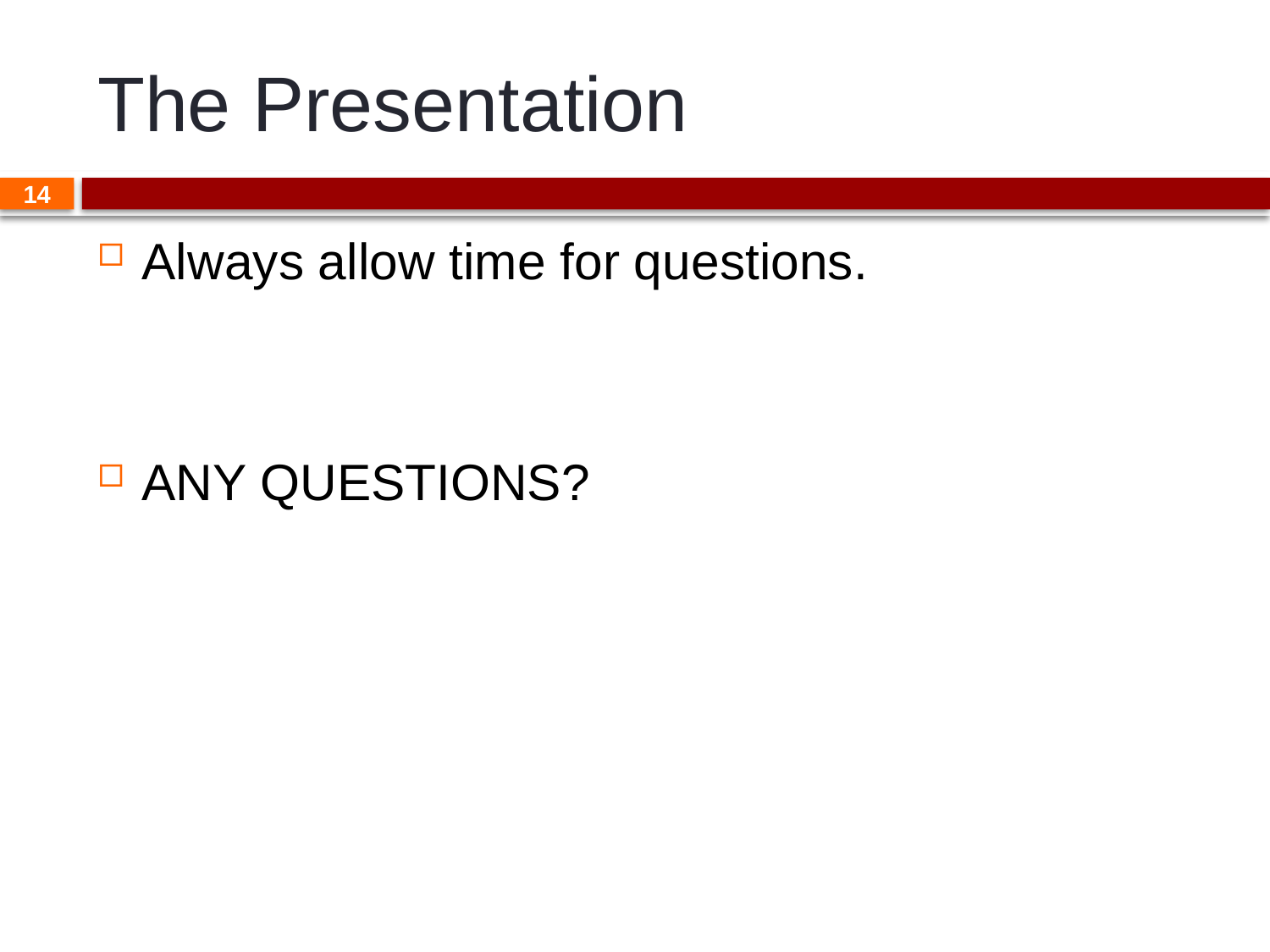

# The Presentation
14
Always allow time for questions.

ANY QUESTIONS?